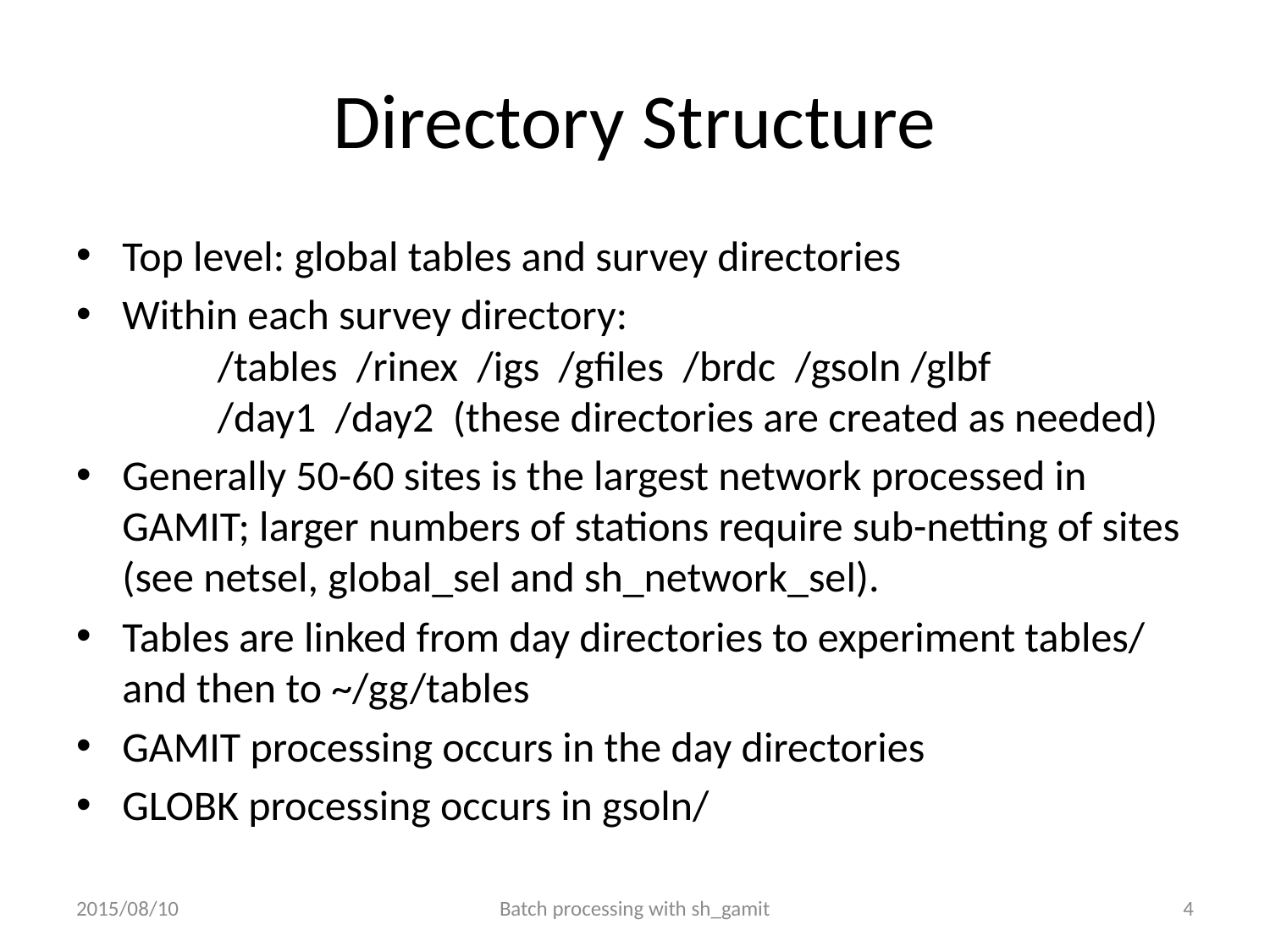

# Directory Structure
Top level: global tables and survey directories
Within each survey directory:
		/tables  /rinex  /igs  /gfiles  /brdc  /gsoln /glbf
		/day1  /day2  (these directories are created as needed)
Generally 50-60 sites is the largest network processed in GAMIT; larger numbers of stations require sub-netting of sites (see netsel, global_sel and sh_network_sel).
Tables are linked from day directories to experiment tables/ and then to ~/gg/tables
GAMIT processing occurs in the day directories
GLOBK processing occurs in gsoln/

2015/08/10
Batch processing with sh_gamit
4